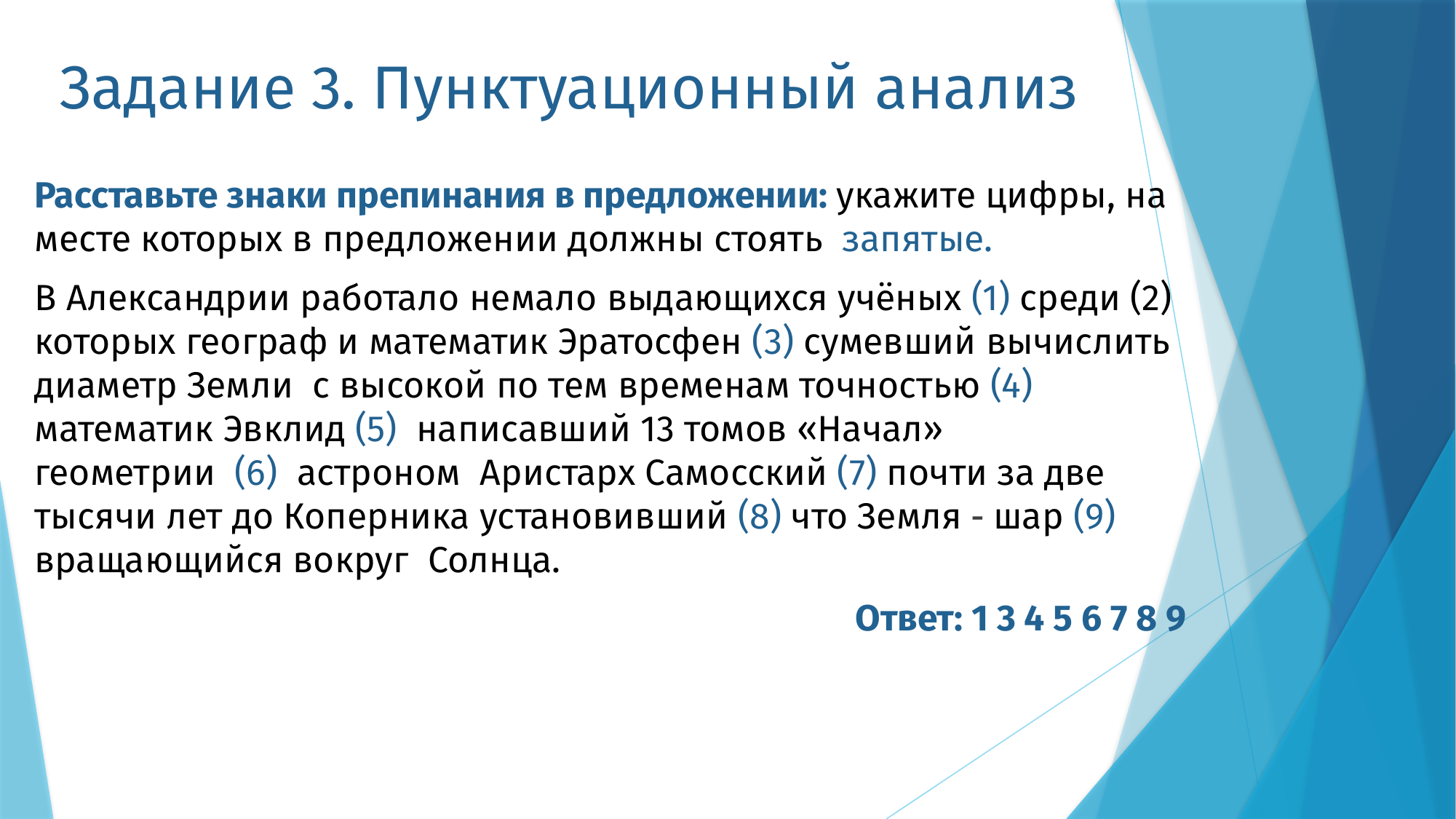

# Задание 3. Пунктуационный анализ
Расставьте знаки препинания в предложении: укажите цифры, на месте которых в предложении должны стоять  запятые.
В Александрии работало немало выдающихся учёных (1) среди (2) которых географ и математик Эратосфен (3) сумевший вычислить диаметр Земли  с высокой по тем временам точностью (4) математик Эвклид (5)  написавший 13 томов «Начал» геометрии  (6)  астроном  Аристарх Самосский (7) почти за две тысячи лет до Коперника установивший (8) что Земля − шар (9) вращающийся вокруг  Солнца.
Ответ: 1 3 4 5 6 7 8 9